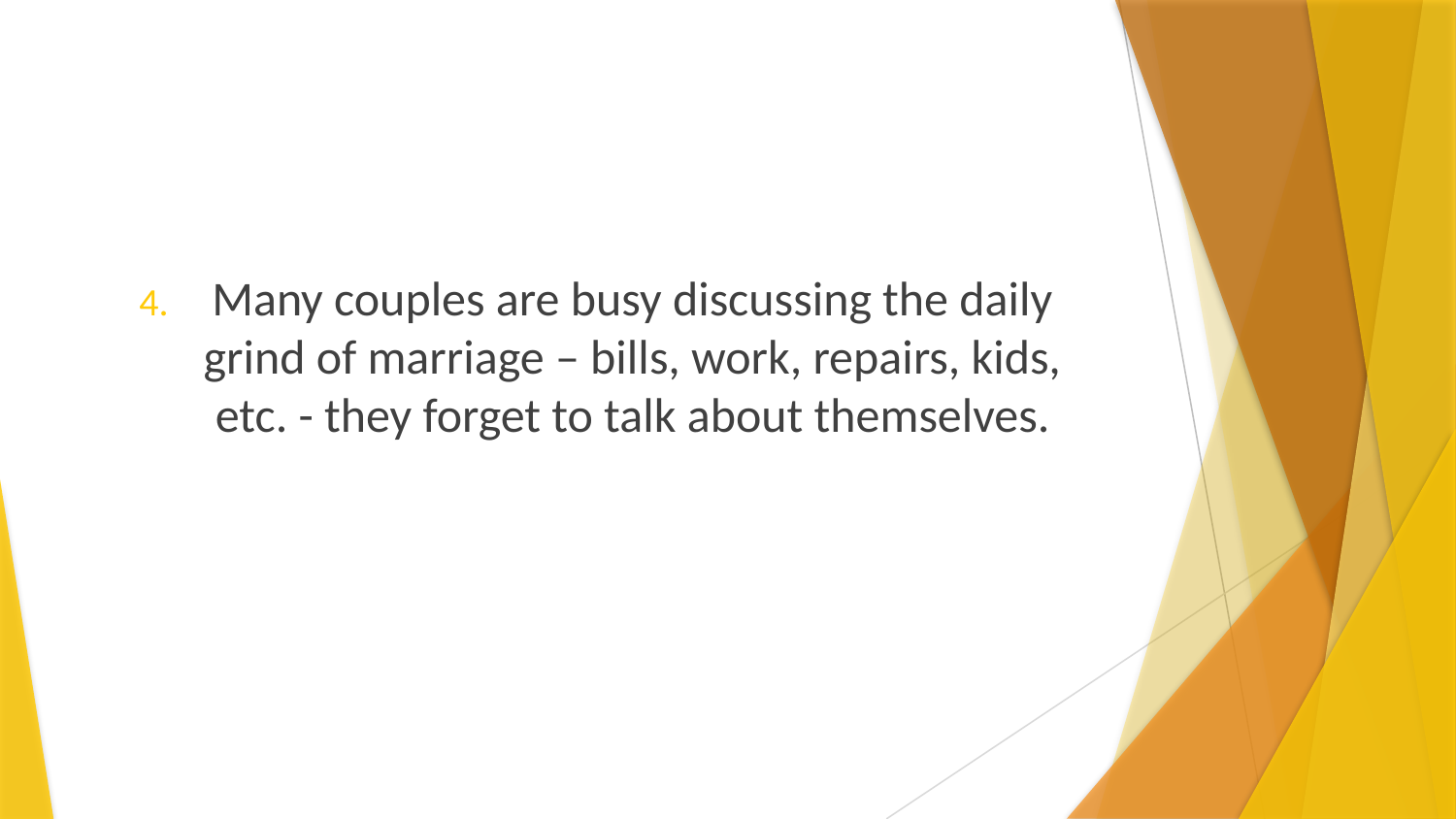

Many couples are busy discussing the daily
grind of marriage – bills, work, repairs, kids,
etc. - they forget to talk about themselves.